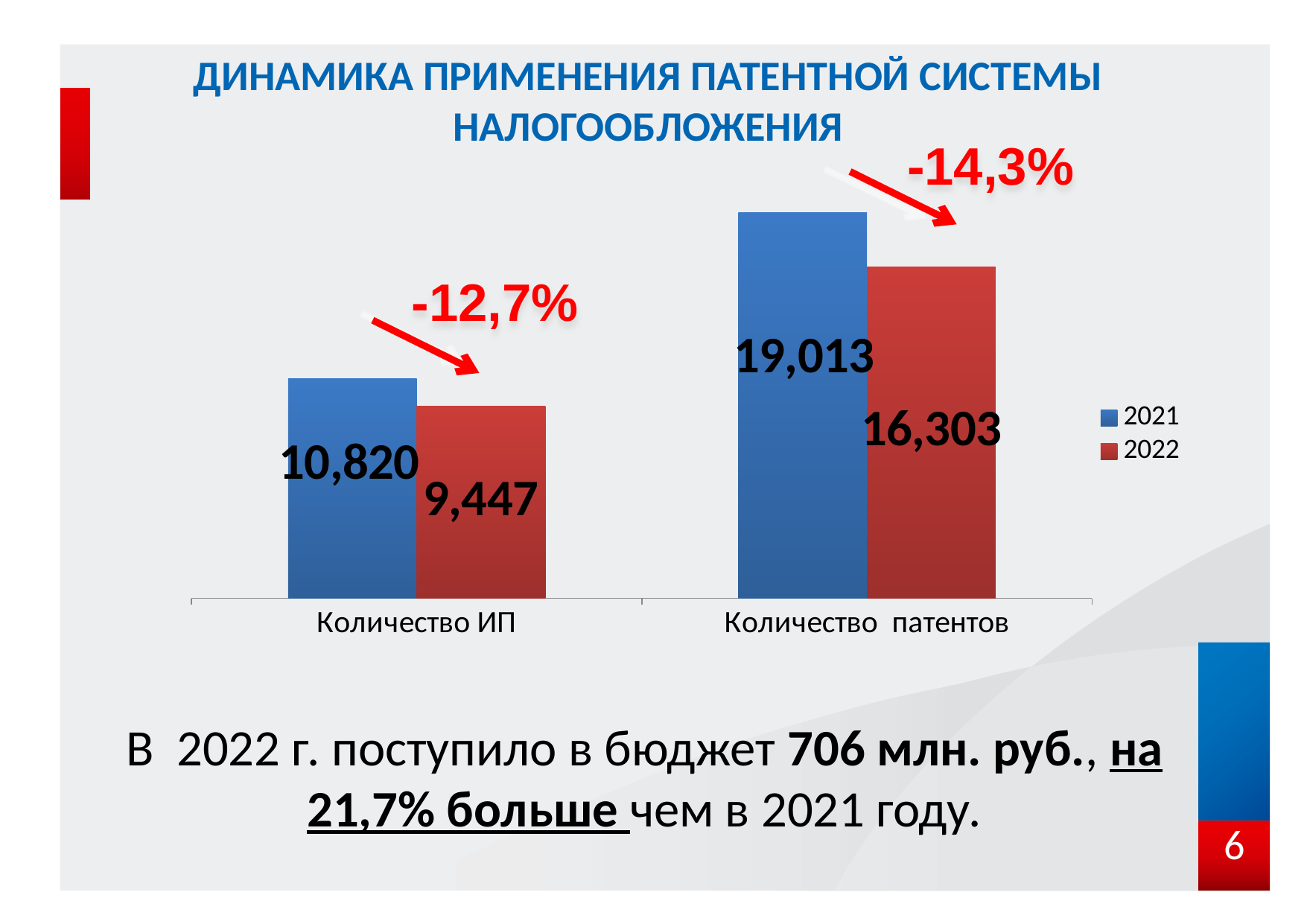

# ДИНАМИКА ПРИМЕНЕНИЯ ПатентнОЙ системЫ налогообложения
-14,3%

### Chart

| Category | 2021 | 2022 |
|---|---|---|
| Количество ИП | 10820.0 | 9447.0 |
| Количество  патентов | 19013.0 | 16303.0 |
-12,7%

В  2022 г. поступило в бюджет 706 млн. руб., на 21,7% больше чем в 2021 году.

6